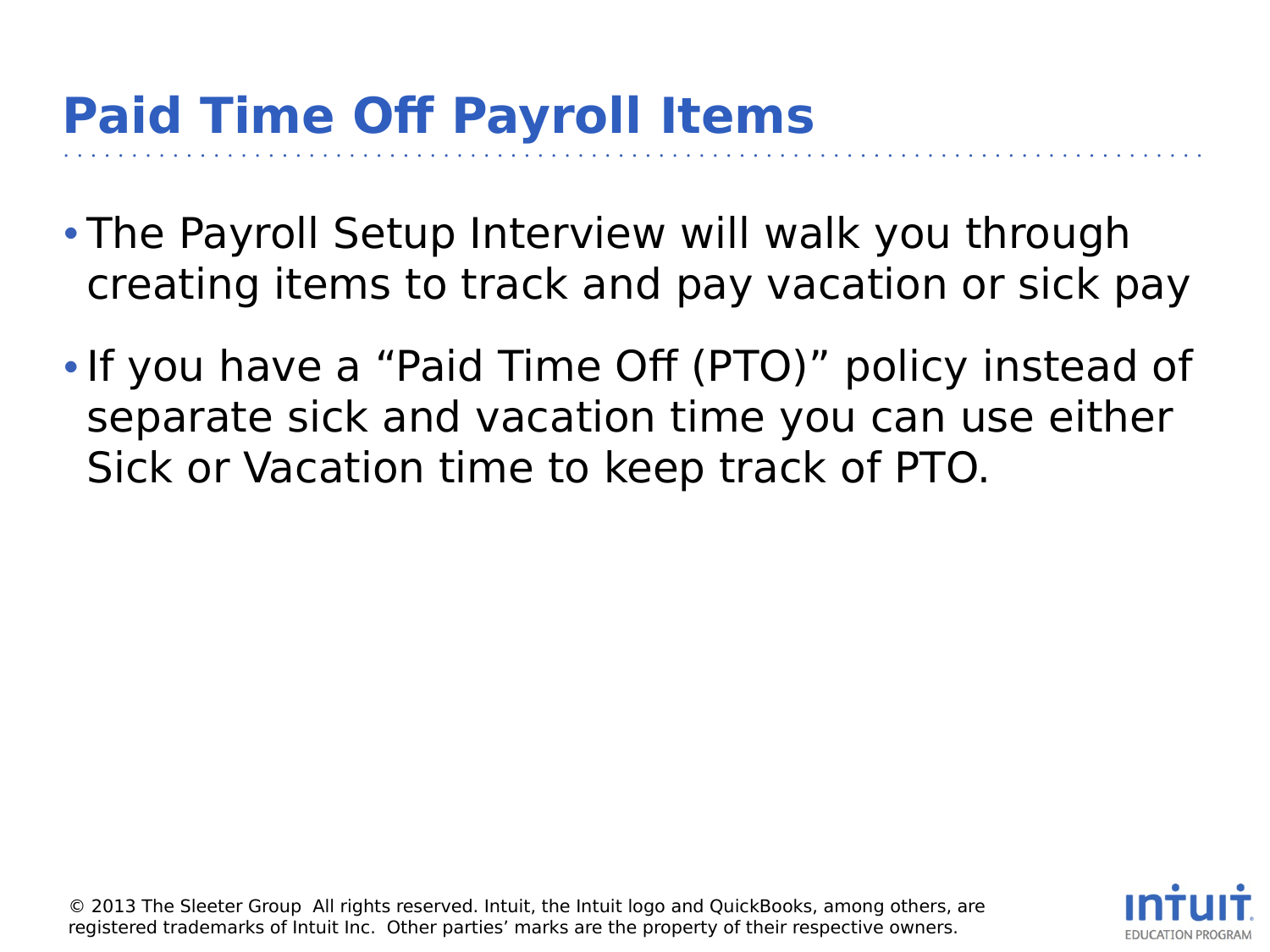

# Paid Time Off Payroll Items
The Payroll Setup Interview will walk you through creating items to track and pay vacation or sick pay
If you have a “Paid Time Off (PTO)” policy instead of separate sick and vacation time you can use either Sick or Vacation time to keep track of PTO.